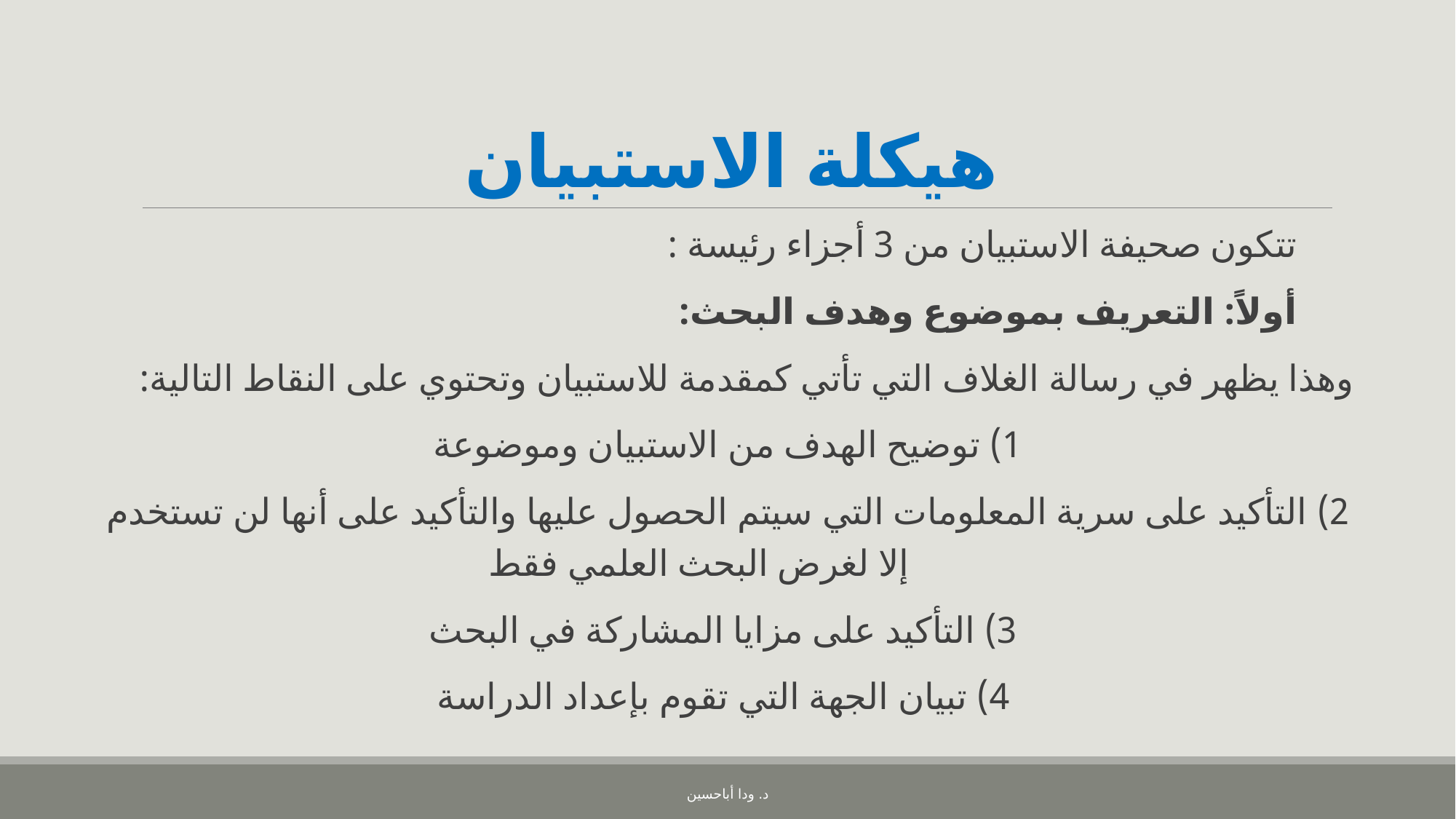

# هيكلة الاستبيان
تتكون صحيفة الاستبيان من 3 أجزاء رئيسة :
أولاً: التعريف بموضوع وهدف البحث:
	وهذا يظهر في رسالة الغلاف التي تأتي كمقدمة للاستبيان وتحتوي على النقاط التالية:
1) توضيح الهدف من الاستبيان وموضوعة
2) التأكيد على سرية المعلومات التي سيتم الحصول عليها والتأكيد على أنها لن تستخدم إلا لغرض البحث العلمي فقط
 3) التأكيد على مزايا المشاركة في البحث
 4) تبيان الجهة التي تقوم بإعداد الدراسة

د. ودا أباحسين